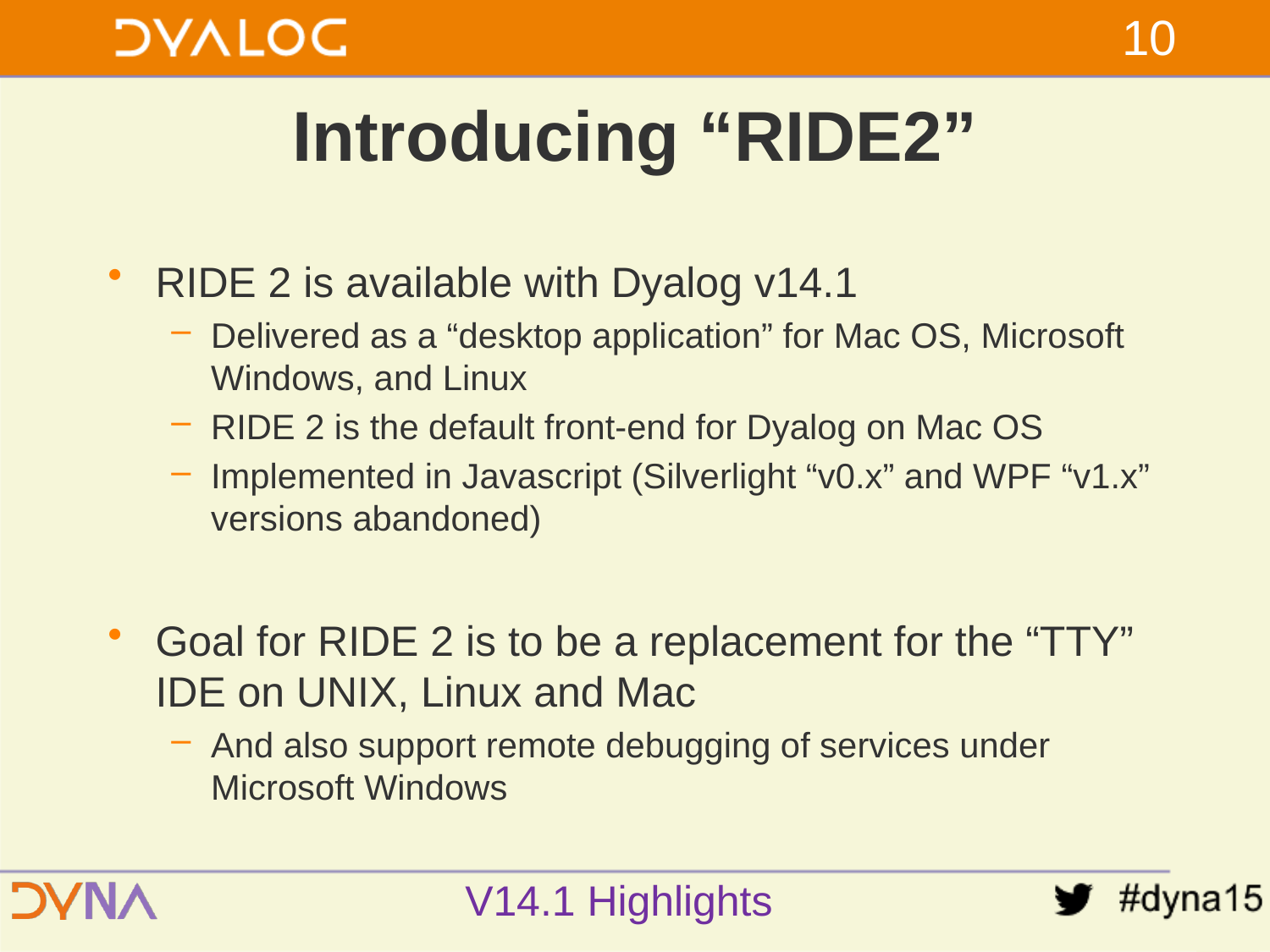

10
# Introducing “RIDE2”
RIDE 2 is available with Dyalog v14.1
Delivered as a “desktop application” for Mac OS, Microsoft Windows, and Linux
RIDE 2 is the default front-end for Dyalog on Mac OS
Implemented in Javascript (Silverlight “v0.x” and WPF “v1.x” versions abandoned)

Goal for RIDE 2 is to be a replacement for the “TTY” IDE on UNIX, Linux and Mac
And also support remote debugging of services under Microsoft Windows

V14.1 Highlights